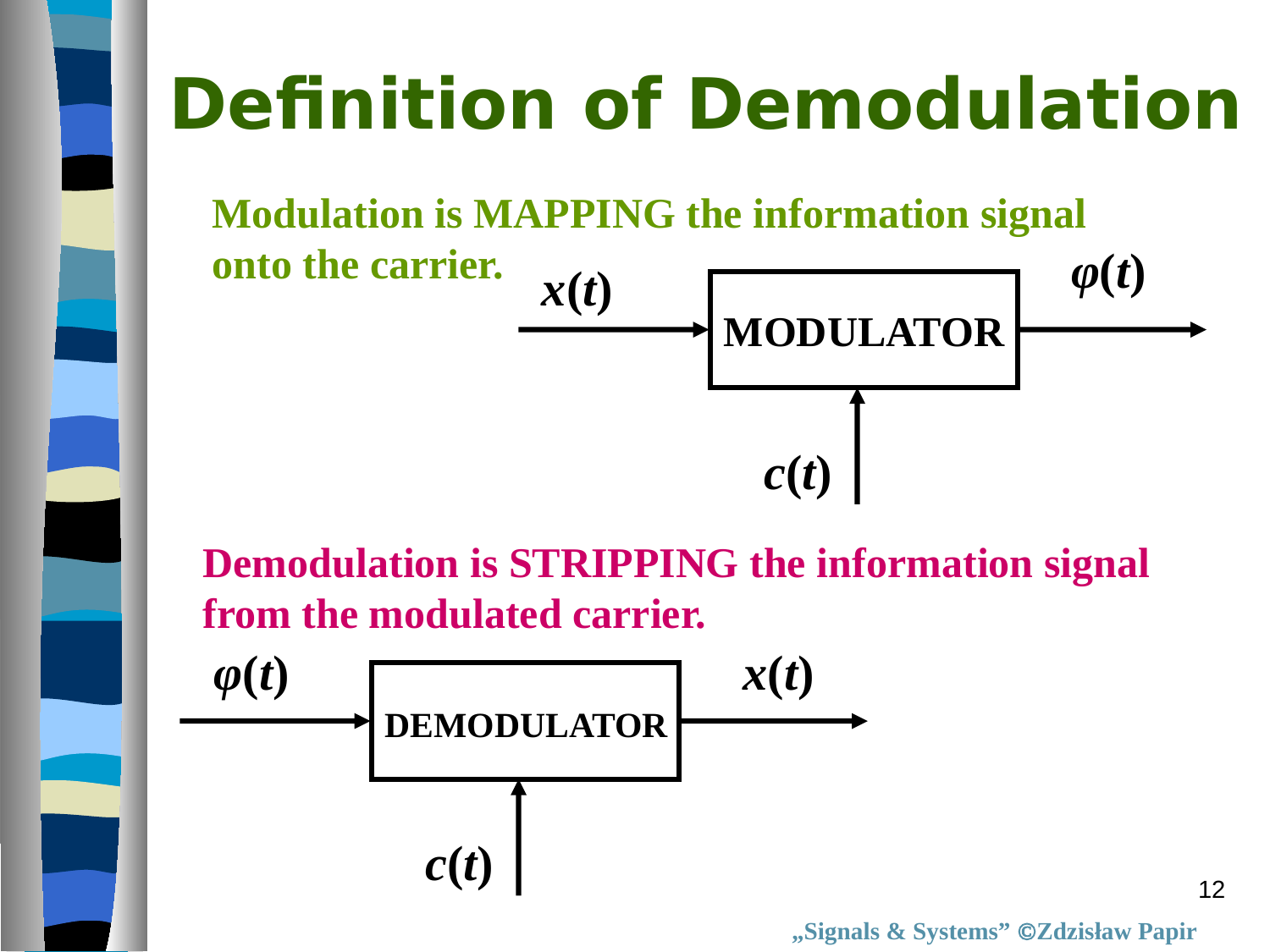

Definition of Demodulation
 Modulation is MAPPING the information signal
 onto the carrier.
φ(t)
x(t)

MODULATOR

c(t)

 Demodulation is STRIPPING the information signal
 from the modulated carrier.
φ(t)
x(t)

DEMODULATOR

c(t)

12
„Signals & Systems” ©Zdzisław Papir